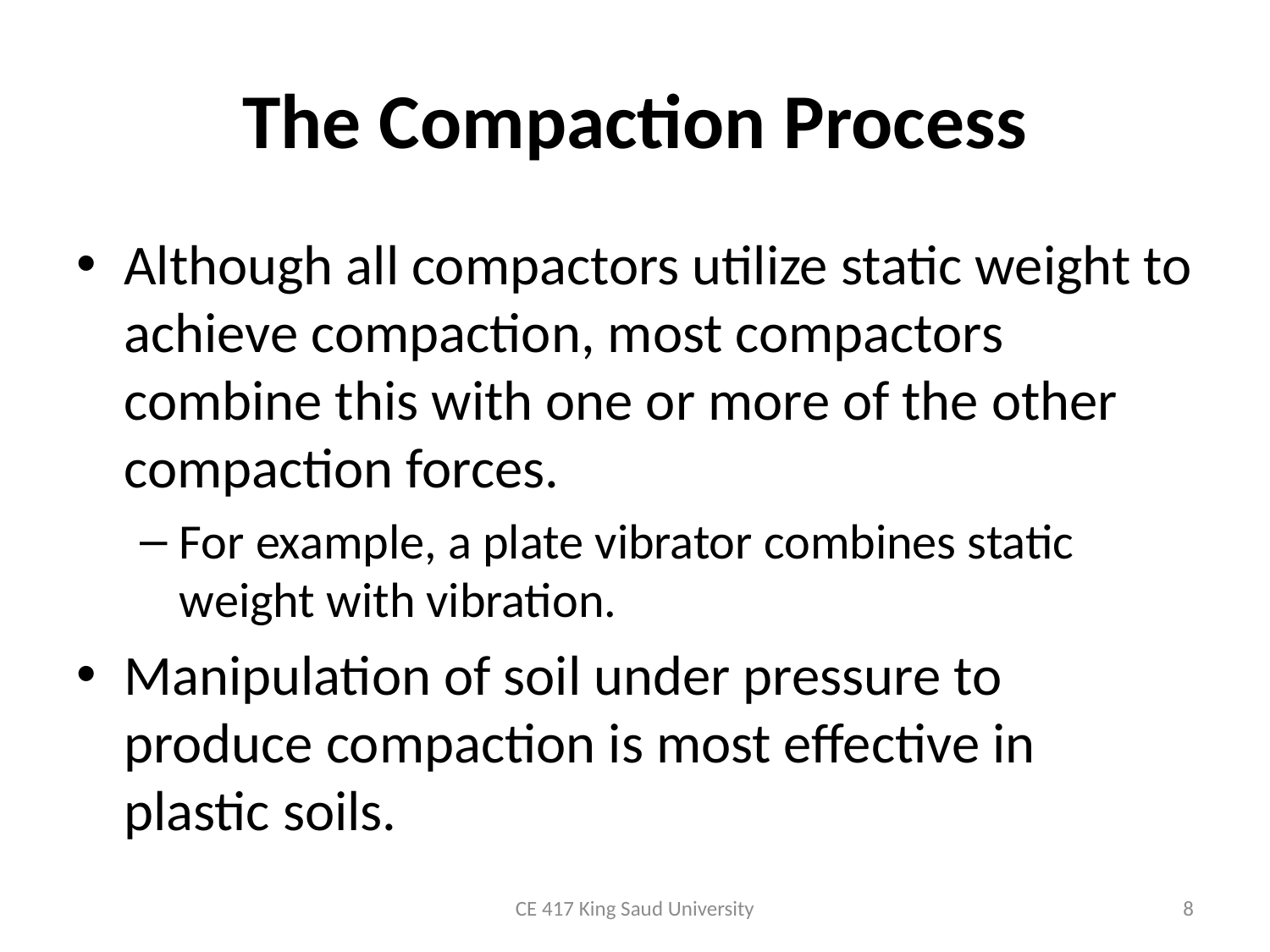

# The Compaction Process
Although all compactors utilize static weight to achieve compaction, most compactors combine this with one or more of the other compaction forces.
For example, a plate vibrator combines static weight with vibration.
Manipulation of soil under pressure to produce compaction is most effective in plastic soils.
CE 417 King Saud University
8